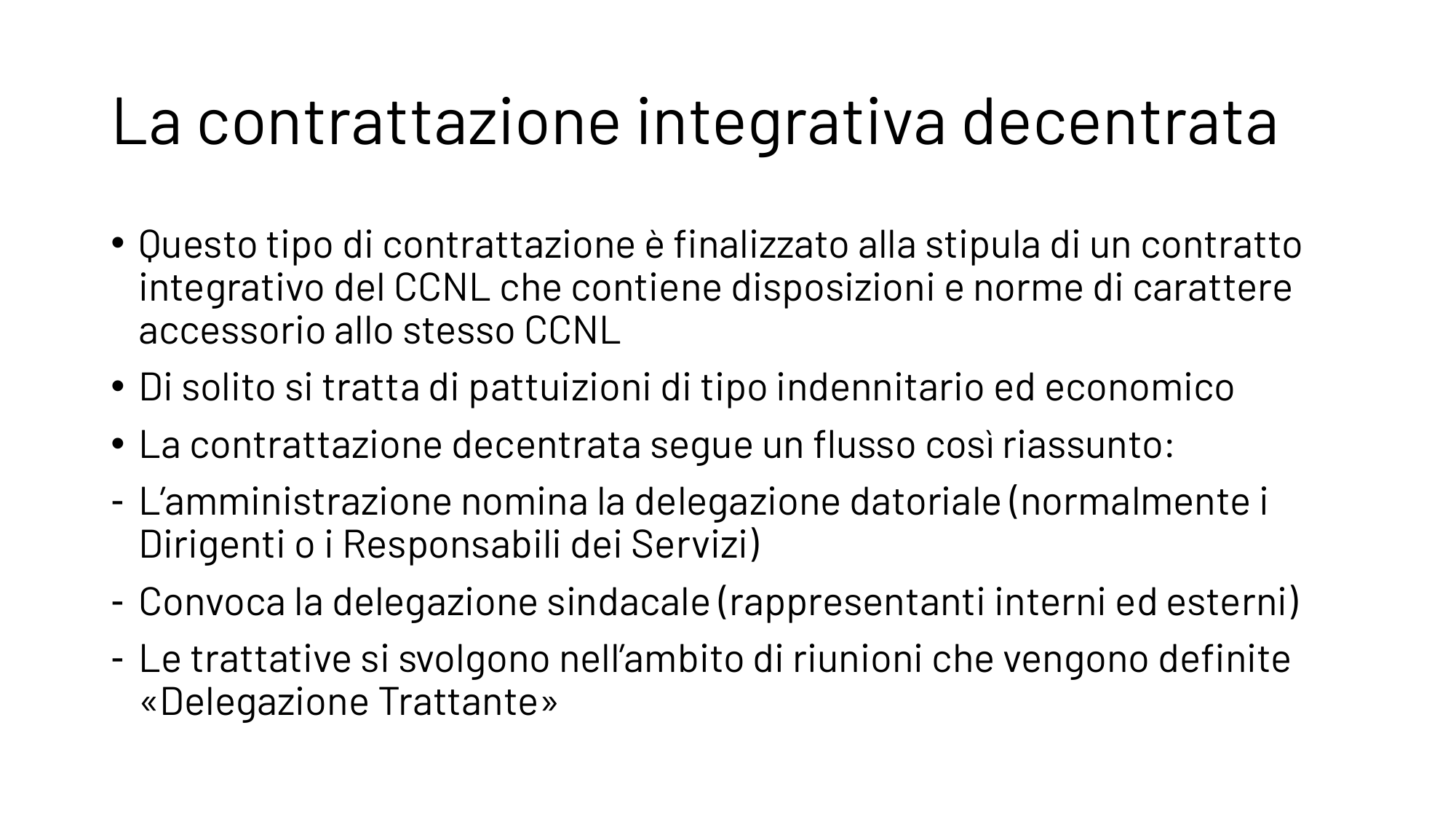

# La contrattazione integrativa decentrata
Questo tipo di contrattazione è finalizzato alla stipula di un contratto integrativo del CCNL che contiene disposizioni e norme di carattere accessorio allo stesso CCNL
Di solito si tratta di pattuizioni di tipo indennitario ed economico
La contrattazione decentrata segue un flusso così riassunto:
L’amministrazione nomina la delegazione datoriale (normalmente i Dirigenti o i Responsabili dei Servizi)
Convoca la delegazione sindacale (rappresentanti interni ed esterni)
Le trattative si svolgono nell’ambito di riunioni che vengono definite «Delegazione Trattante»